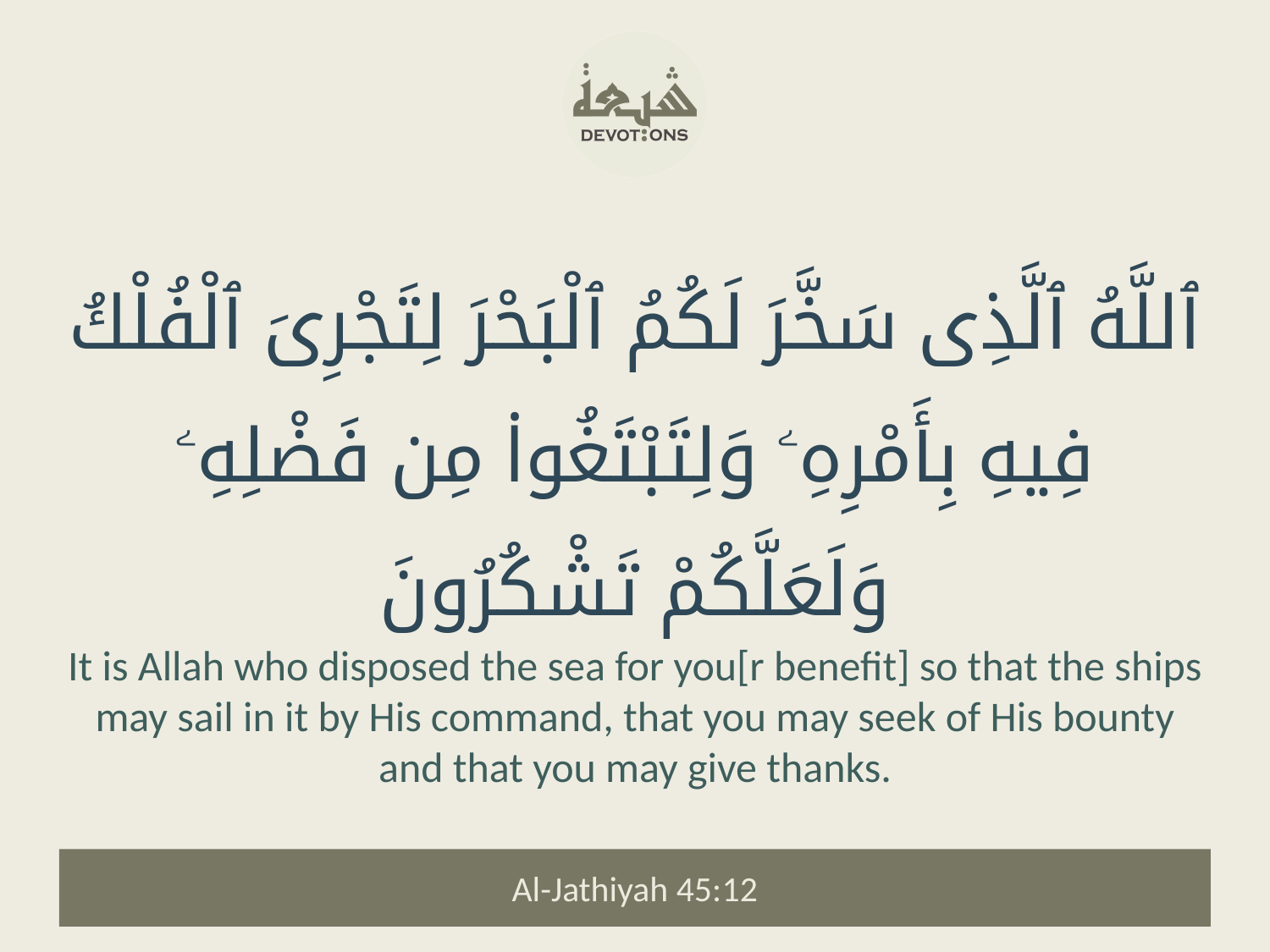

ٱللَّهُ ٱلَّذِى سَخَّرَ لَكُمُ ٱلْبَحْرَ لِتَجْرِىَ ٱلْفُلْكُ فِيهِ بِأَمْرِهِۦ وَلِتَبْتَغُوا۟ مِن فَضْلِهِۦ وَلَعَلَّكُمْ تَشْكُرُونَ
It is Allah who disposed the sea for you[r benefit] so that the ships may sail in it by His command, that you may seek of His bounty and that you may give thanks.
Al-Jathiyah 45:12